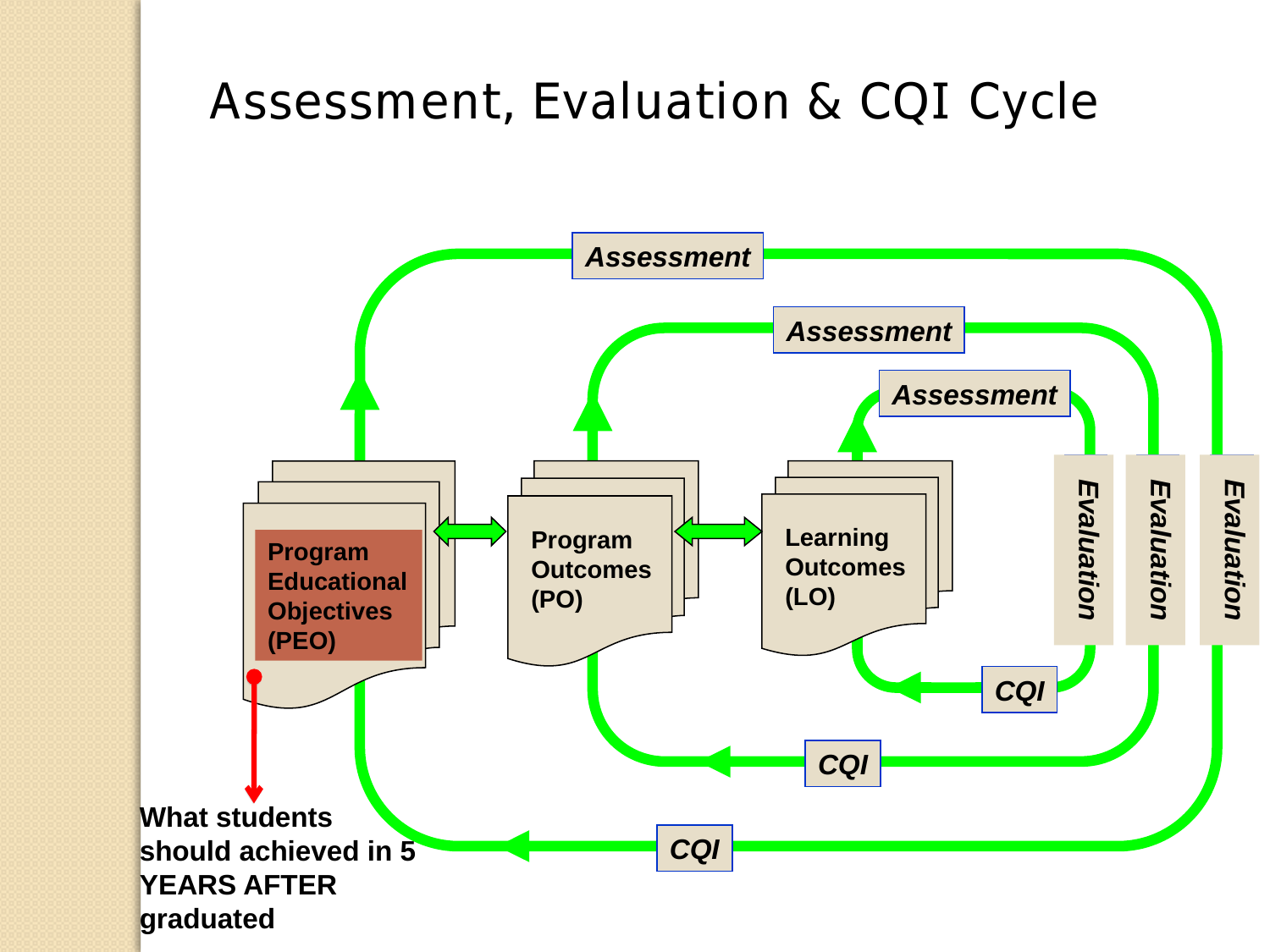

Assessment, Evaluation & CQI Cycle
Assessment

Assessment

Assessment

Evaluation

Evaluation

Evaluation

Program Outcomes (PO)

Learning Outcomes (LO)

Program Educational Objectives (PEO)
CQI
What students should achieved in 5 YEARS AFTER graduated
CQI
CQI